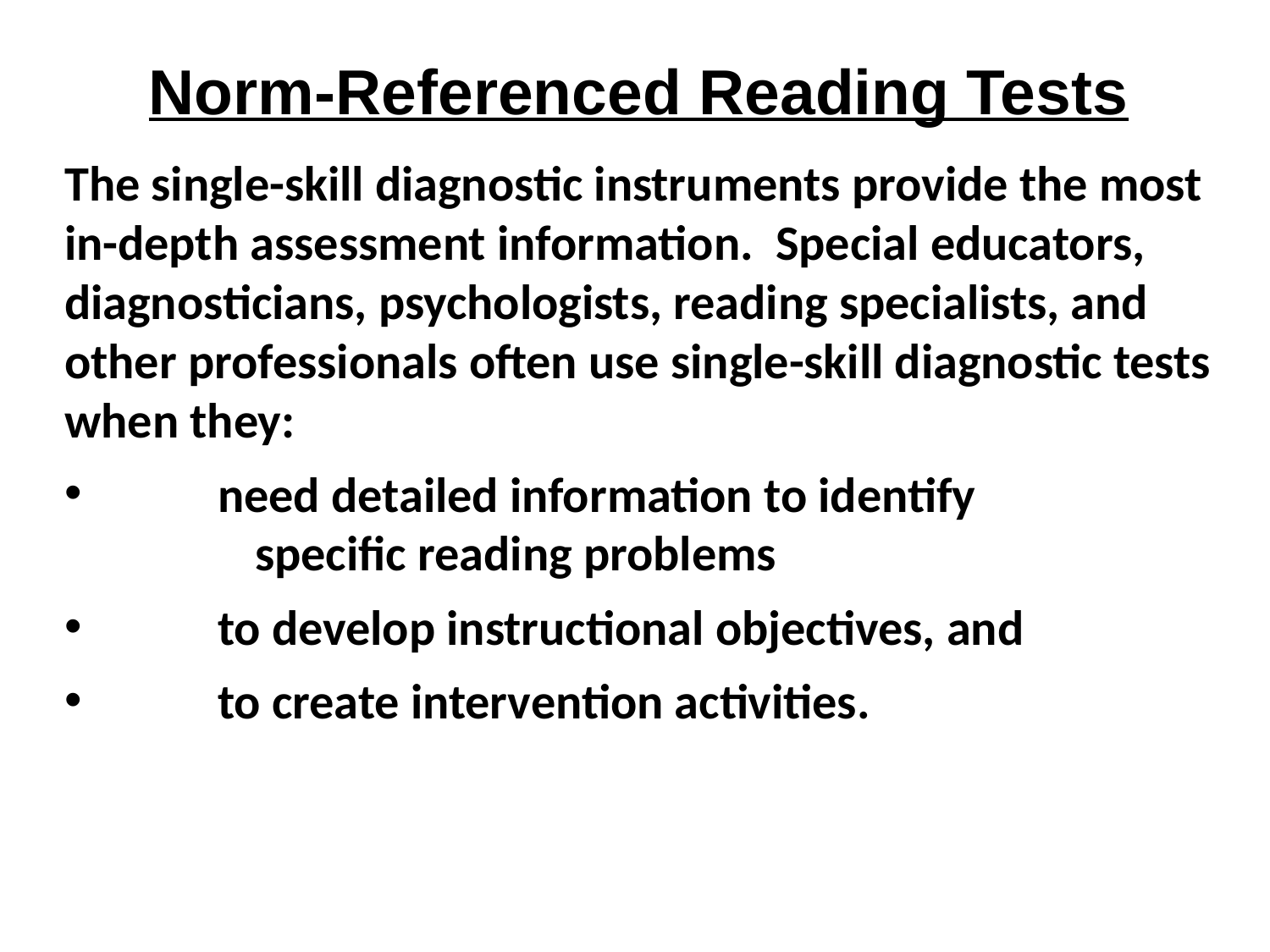

Norm-Referenced Reading Tests
The single-skill diagnostic instruments provide the most in-depth assessment information.  Special educators, diagnosticians, psychologists, reading specialists, and other professionals often use single-skill diagnostic tests when they:
        need detailed information to identify 	 		specific reading problems
        to develop instructional objectives, and
        to create intervention activities.